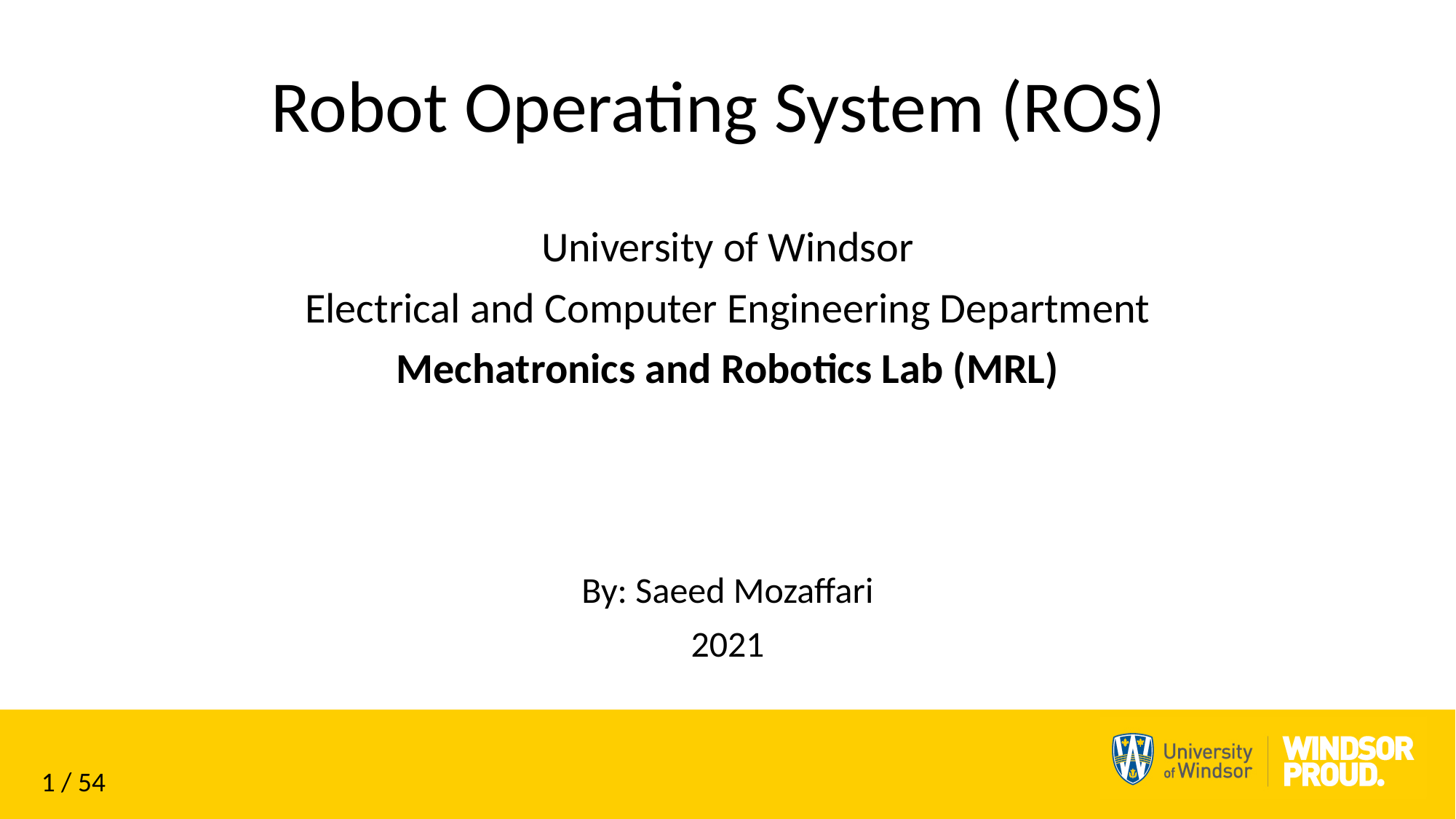

# Robot Operating System (ROS)
University of Windsor
Electrical and Computer Engineering Department
Mechatronics and Robotics Lab (MRL)

By: Saeed Mozaffari
2021
1